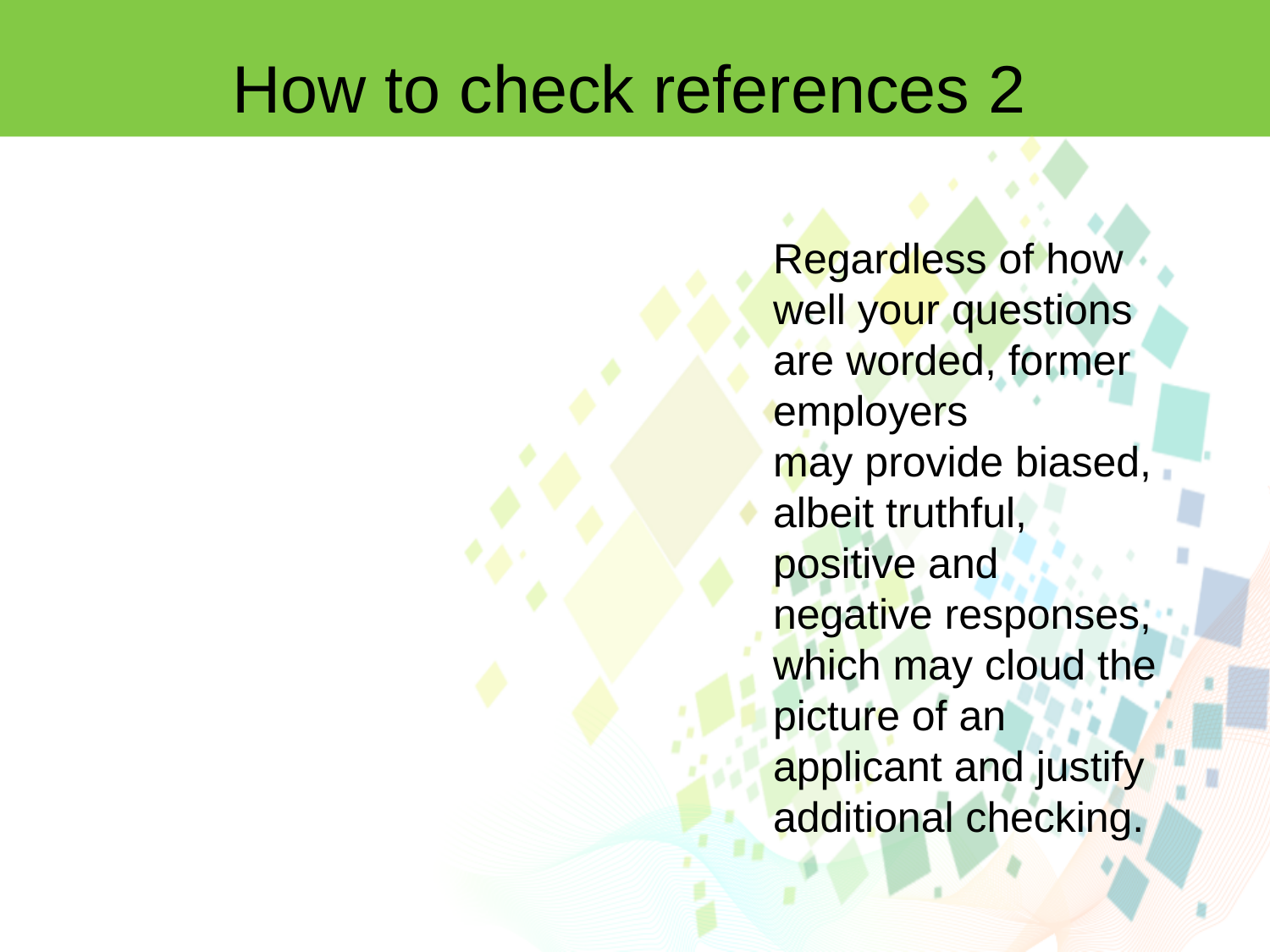

How to check references 2
Regardless of how well your questions are worded, former employers
may provide biased, albeit truthful, positive and negative responses, which may cloud the picture of an applicant and justify additional checking.